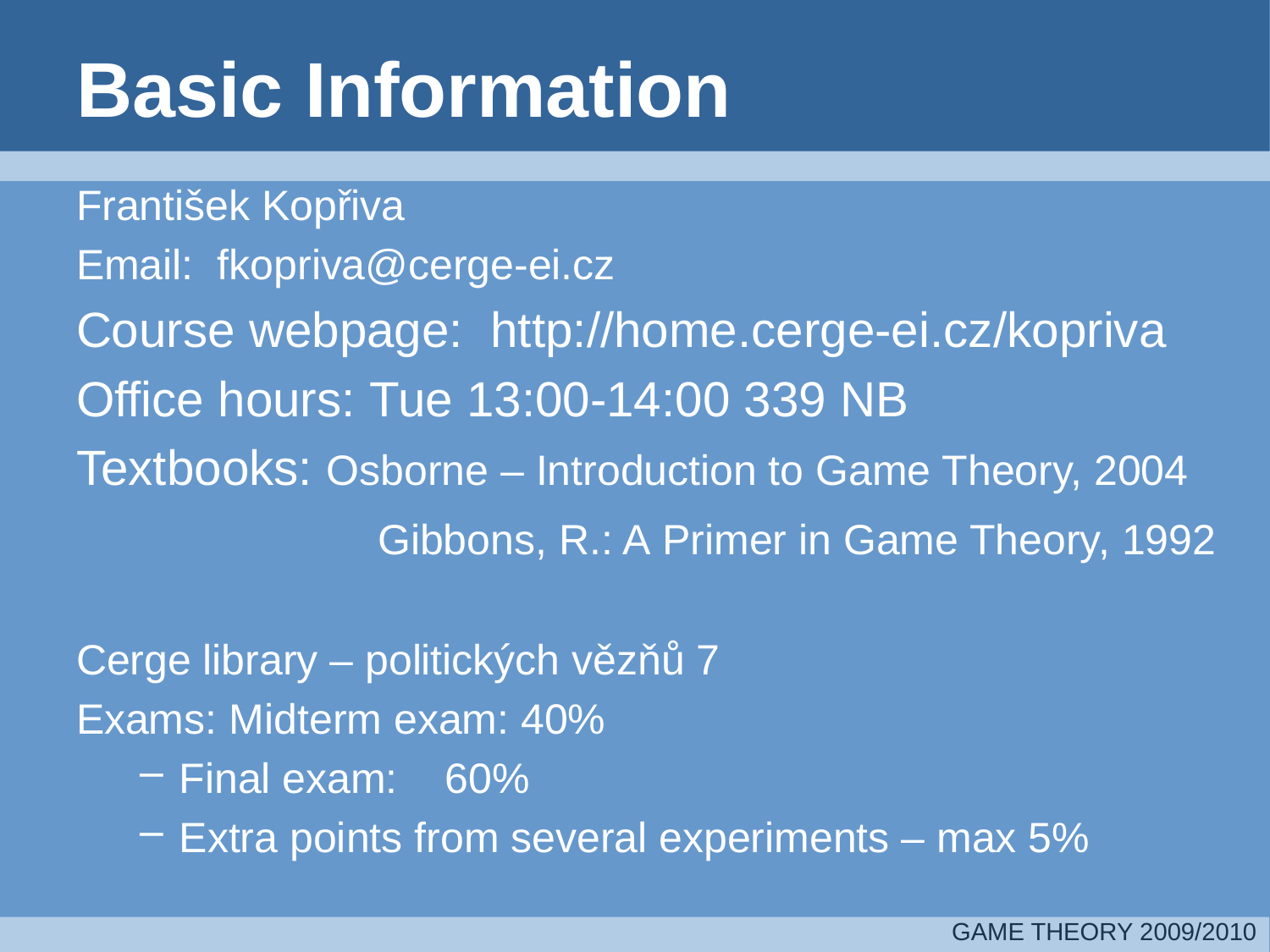

# Basic Information
František Kopřiva
Email:  fkopriva@cerge-ei.cz
Course webpage:  http://home.cerge-ei.cz/kopriva
Office hours: Tue 13:00-14:00 339 NB
Textbooks: Osborne – Introduction to Game Theory, 2004
			Gibbons, R.: A Primer in Game Theory, 1992

Cerge library – politických vězňů 7
Exams: Midterm exam: 40%
Final exam:	 60%
Extra points from several experiments – max 5%
GAME THEORY 2009/2010